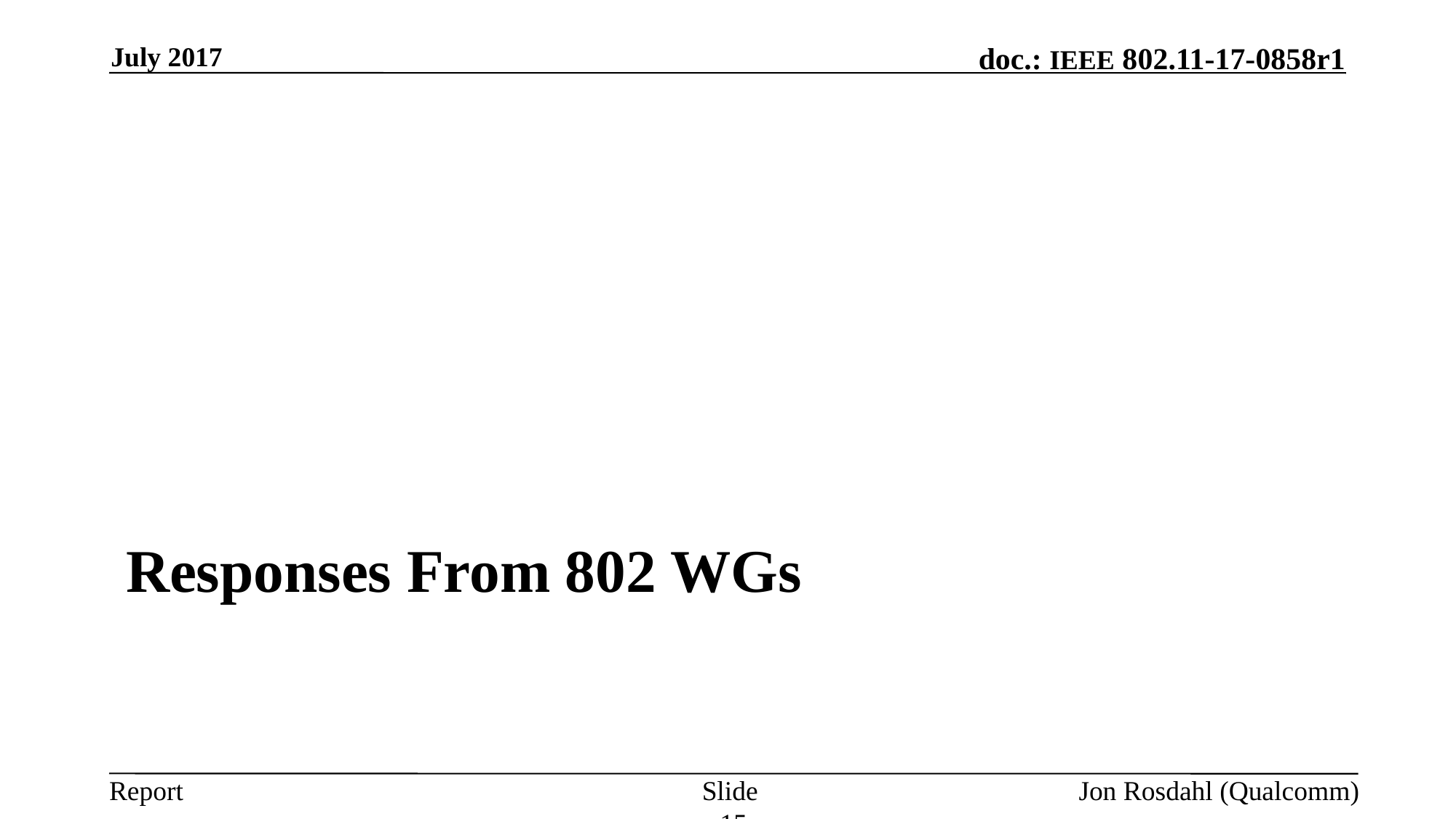

July 2017

# Responses From 802 WGs
Slide 15
Jon Rosdahl (Qualcomm)